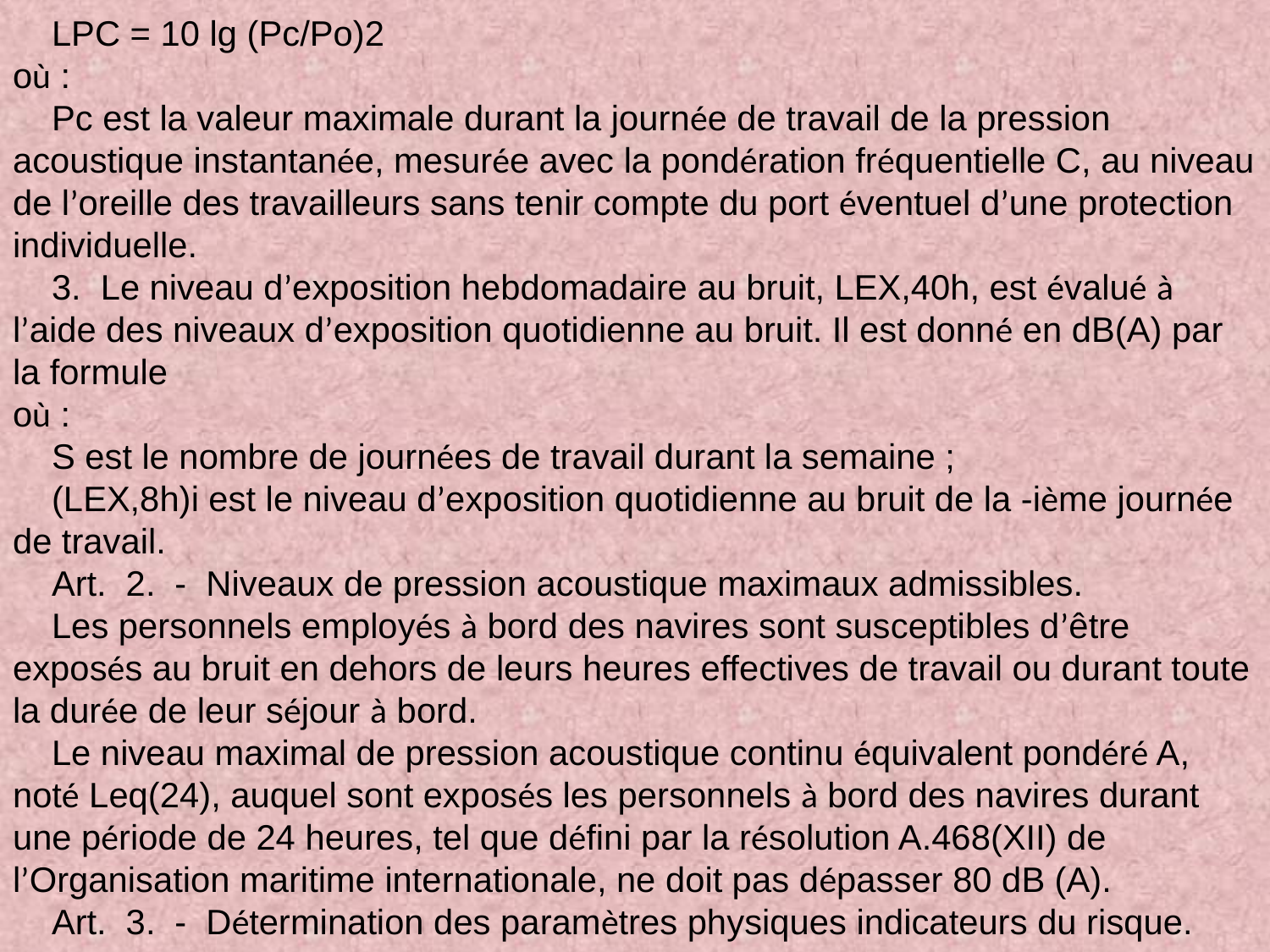

LPC = 10 lg (Pc/Po)2
où :
    Pc est la valeur maximale durant la journée de travail de la pression acoustique instantanée, mesurée avec la pondération fréquentielle C, au niveau de l’oreille des travailleurs sans tenir compte du port éventuel d’une protection individuelle.
    3.  Le niveau d’exposition hebdomadaire au bruit, LEX,40h, est évalué à l’aide des niveaux d’exposition quotidienne au bruit. Il est donné en dB(A) par la formule
où :
    S est le nombre de journées de travail durant la semaine ;
    (LEX,8h)i est le niveau d’exposition quotidienne au bruit de la -ième journée de travail.
    Art.  2.  -  Niveaux de pression acoustique maximaux admissibles.
    Les personnels employés à bord des navires sont susceptibles d’être exposés au bruit en dehors de leurs heures effectives de travail ou durant toute la durée de leur séjour à bord.
    Le niveau maximal de pression acoustique continu équivalent pondéré A, noté Leq(24), auquel sont exposés les personnels à bord des navires durant une période de 24 heures, tel que défini par la résolution A.468(XII) de l’Organisation maritime internationale, ne doit pas dépasser 80 dB (A).
    Art.  3.  -  Détermination des paramètres physiques indicateurs du risque.